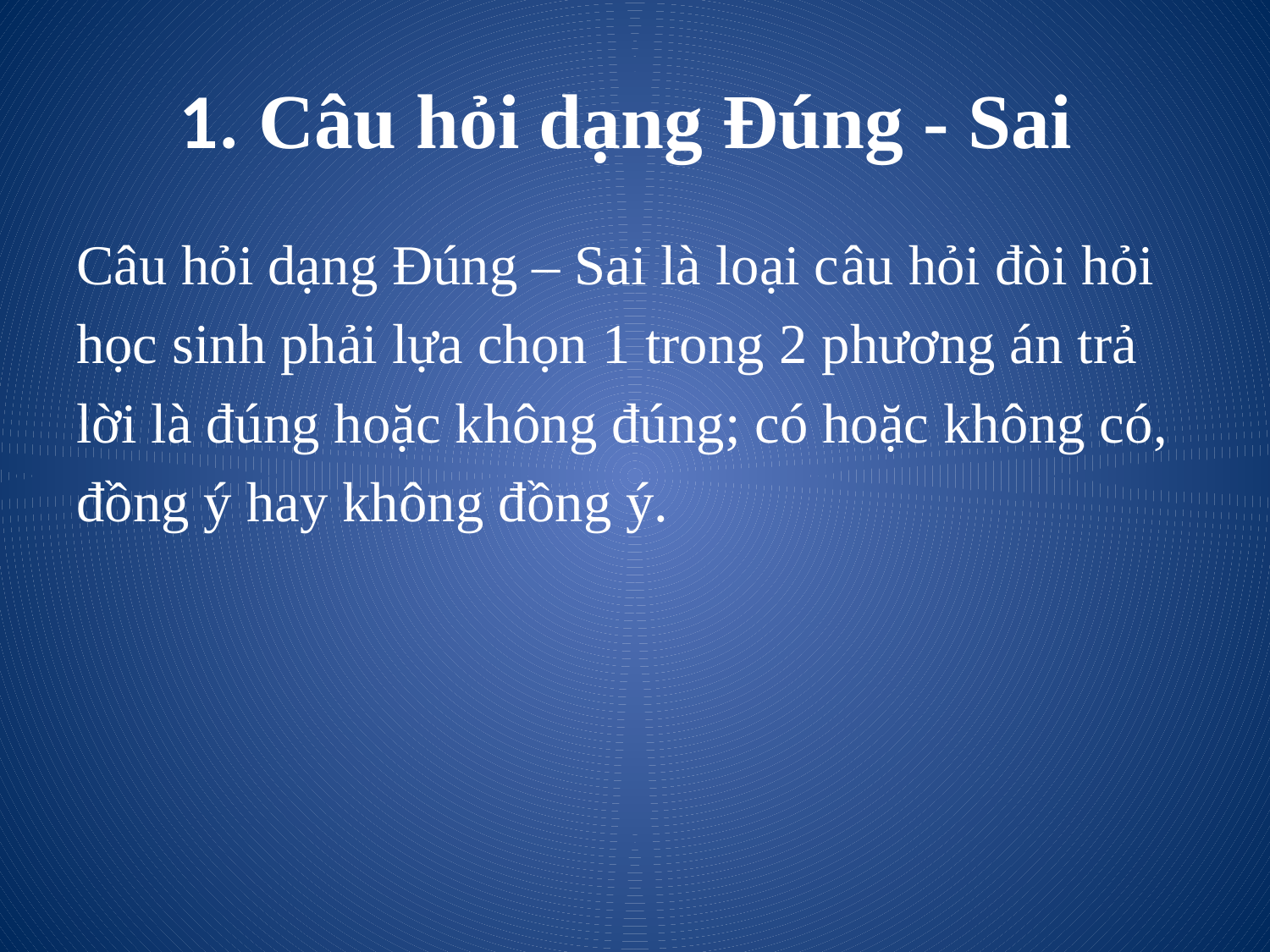

# 1. Câu hỏi dạng Đúng - Sai
Câu hỏi dạng Đúng – Sai là loại câu hỏi đòi hỏi
học sinh phải lựa chọn 1 trong 2 phương án trả
lời là đúng hoặc không đúng; có hoặc không có,
đồng ý hay không đồng ý.